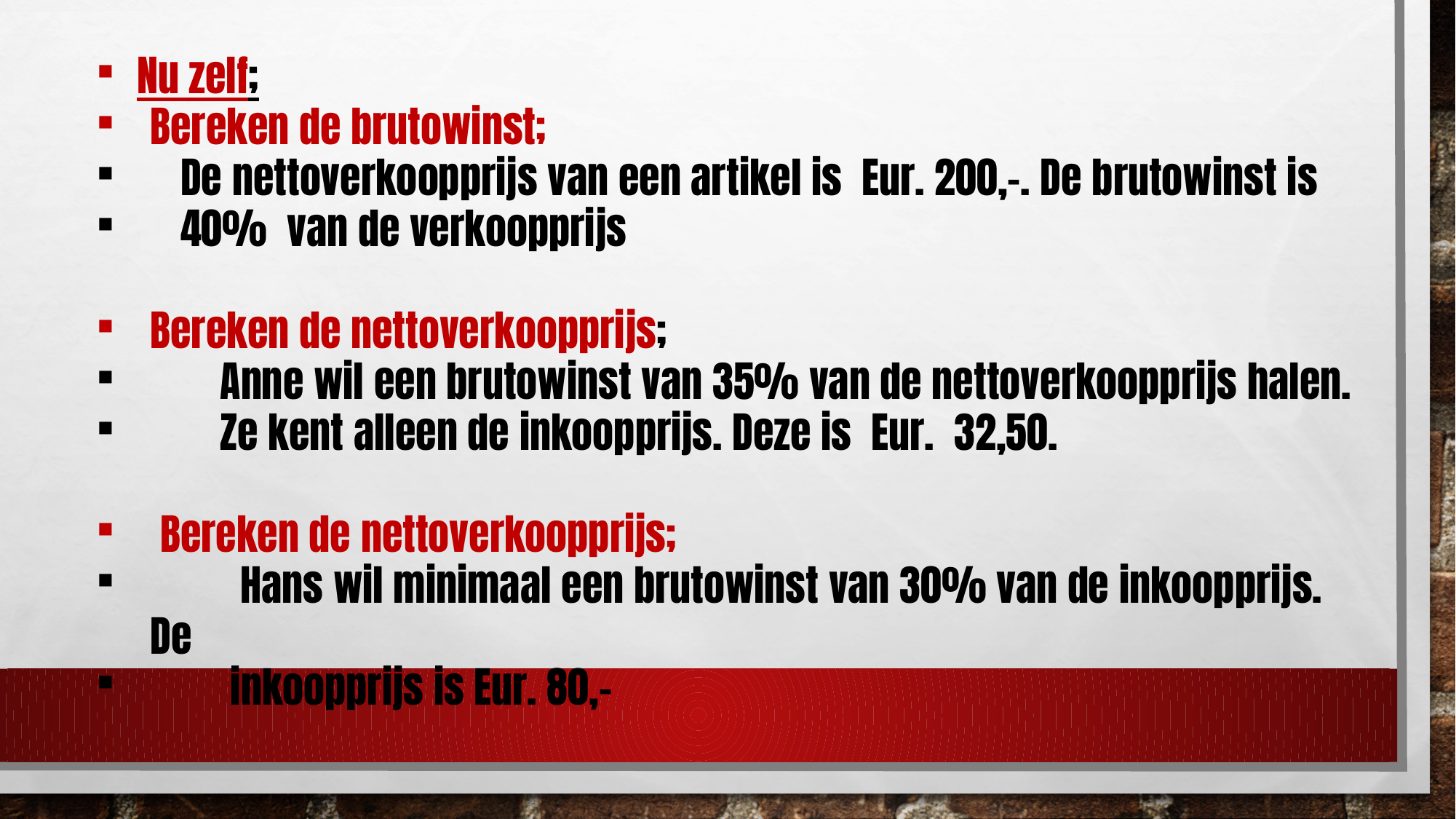

Nu zelf;
Bereken de brutowinst;
   De nettoverkoopprijs van een artikel is  Eur. 200,-. De brutowinst is
   40%  van de verkoopprijs

Bereken de nettoverkoopprijs;
       Anne wil een brutowinst van 35% van de nettoverkoopprijs halen.
       Ze kent alleen de inkoopprijs. Deze is  Eur.  32,50.

 Bereken de nettoverkoopprijs;
         Hans wil minimaal een brutowinst van 30% van de inkoopprijs. De
        inkoopprijs is Eur. 80,-